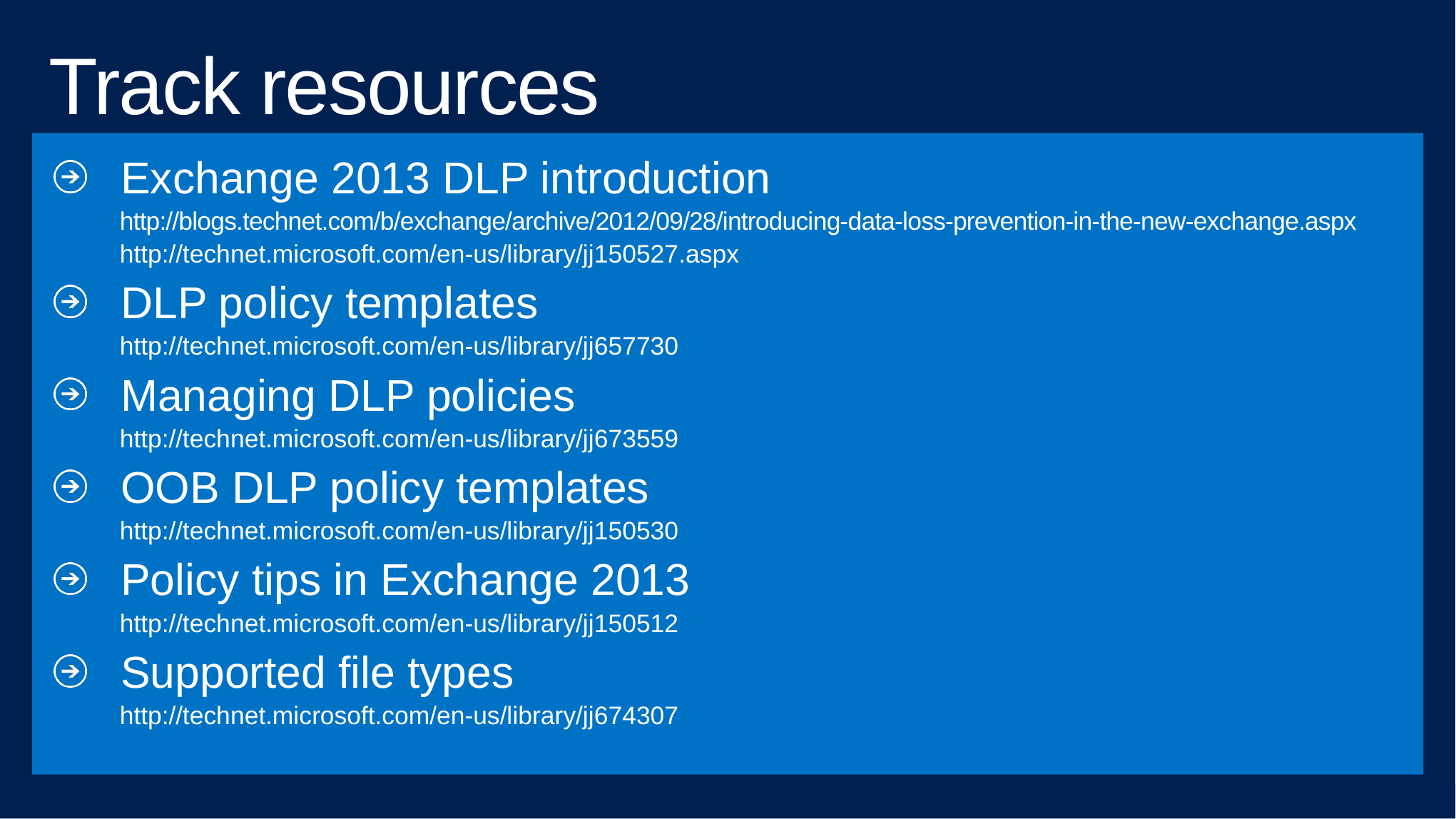

# Track resources

Exchange 2013 DLP introduction
http://blogs.technet.com/b/exchange/archive/2012/09/28/introducing-data-loss-prevention-in-the-new-exchange.aspx
http://technet.microsoft.com/en-us/library/jj150527.aspx
DLP policy templates
http://technet.microsoft.com/en-us/library/jj657730
Managing DLP policies
http://technet.microsoft.com/en-us/library/jj673559
OOB DLP policy templates
http://technet.microsoft.com/en-us/library/jj150530
Policy tips in Exchange 2013
http://technet.microsoft.com/en-us/library/jj150512
Supported file types
http://technet.microsoft.com/en-us/library/jj674307